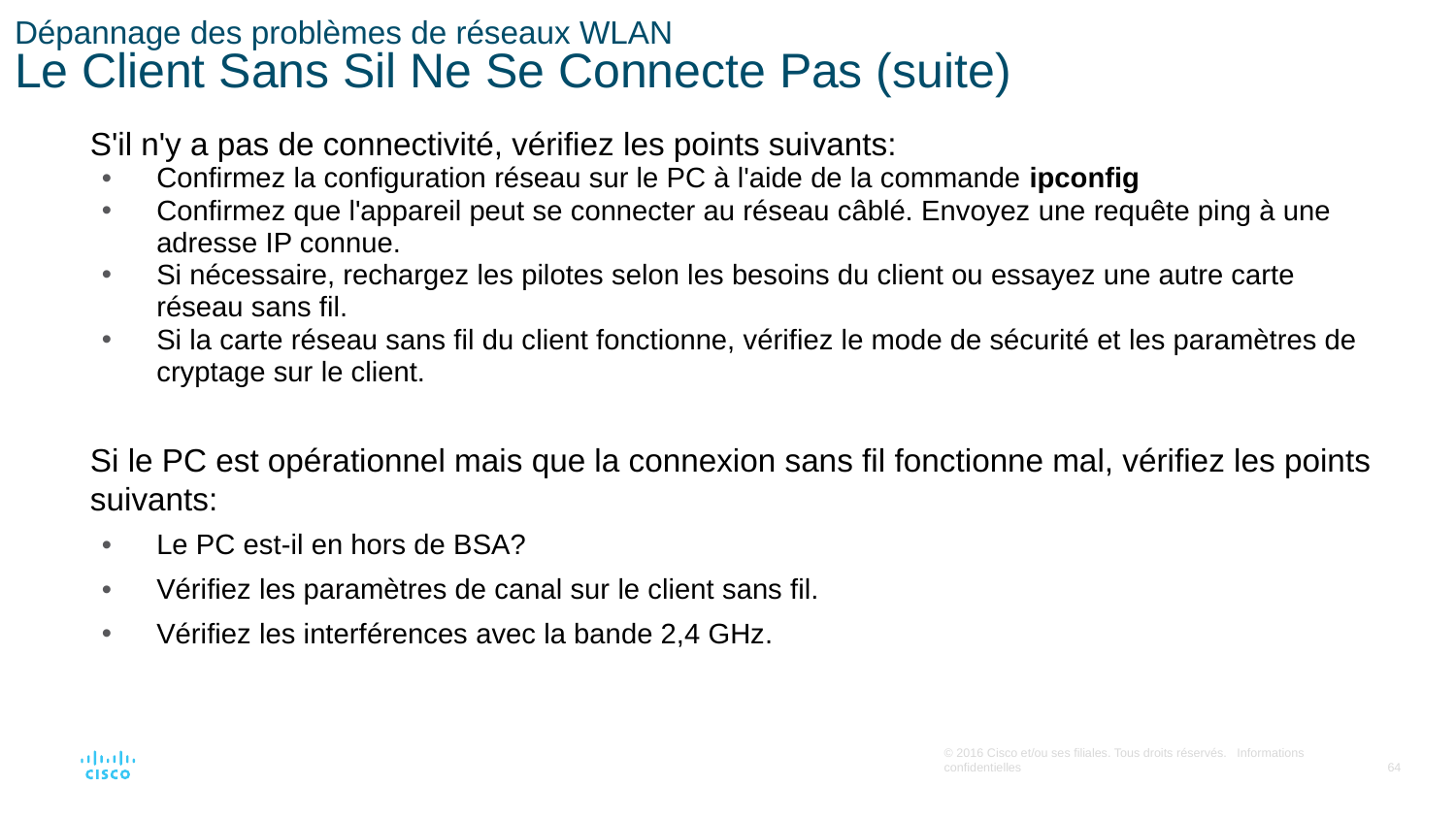

# Dépannage des problèmes de réseaux WLAN Le Client Sans Sil Ne Se Connecte Pas (suite)
S'il n'y a pas de connectivité, vérifiez les points suivants:
Confirmez la configuration réseau sur le PC à l'aide de la commande ipconfig
Confirmez que l'appareil peut se connecter au réseau câblé. Envoyez une requête ping à une adresse IP connue.
Si nécessaire, rechargez les pilotes selon les besoins du client ou essayez une autre carte réseau sans fil.
Si la carte réseau sans fil du client fonctionne, vérifiez le mode de sécurité et les paramètres de cryptage sur le client.

Si le PC est opérationnel mais que la connexion sans fil fonctionne mal, vérifiez les points suivants:
Le PC est-il en hors de BSA?
Vérifiez les paramètres de canal sur le client sans fil.
Vérifiez les interférences avec la bande 2,4 GHz.